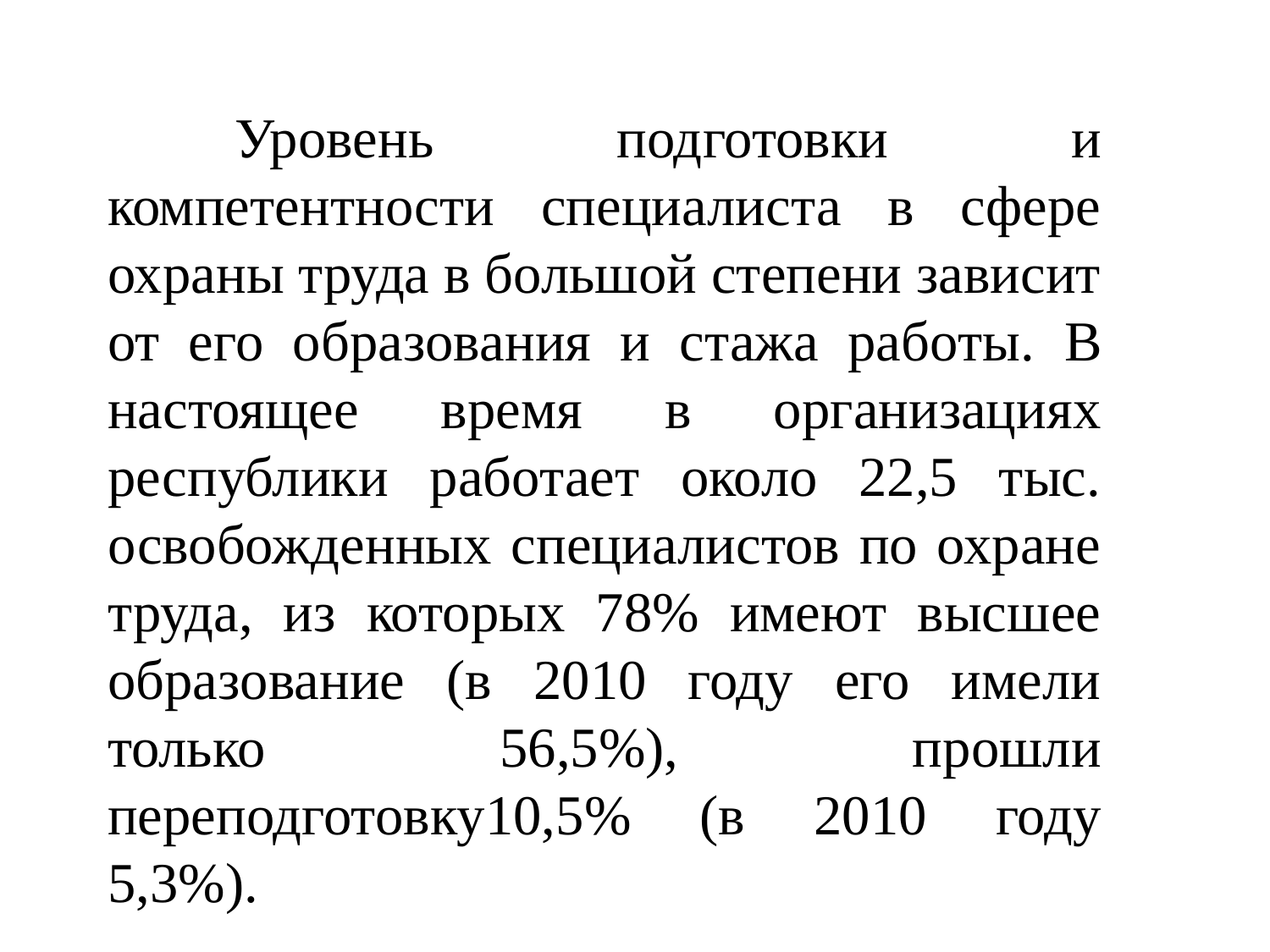

# Уровень подготовки и компетентности специалиста в сфере охраны труда в большой степени зависит от его образования и стажа работы. В настоящее время в организациях республики работает около 22,5 тыс. освобожденных специалистов по охране труда, из которых 78% имеют высшее образование (в 2010 году его имели только 56,5%), прошли переподготовку10,5% (в 2010 году 5,3%).